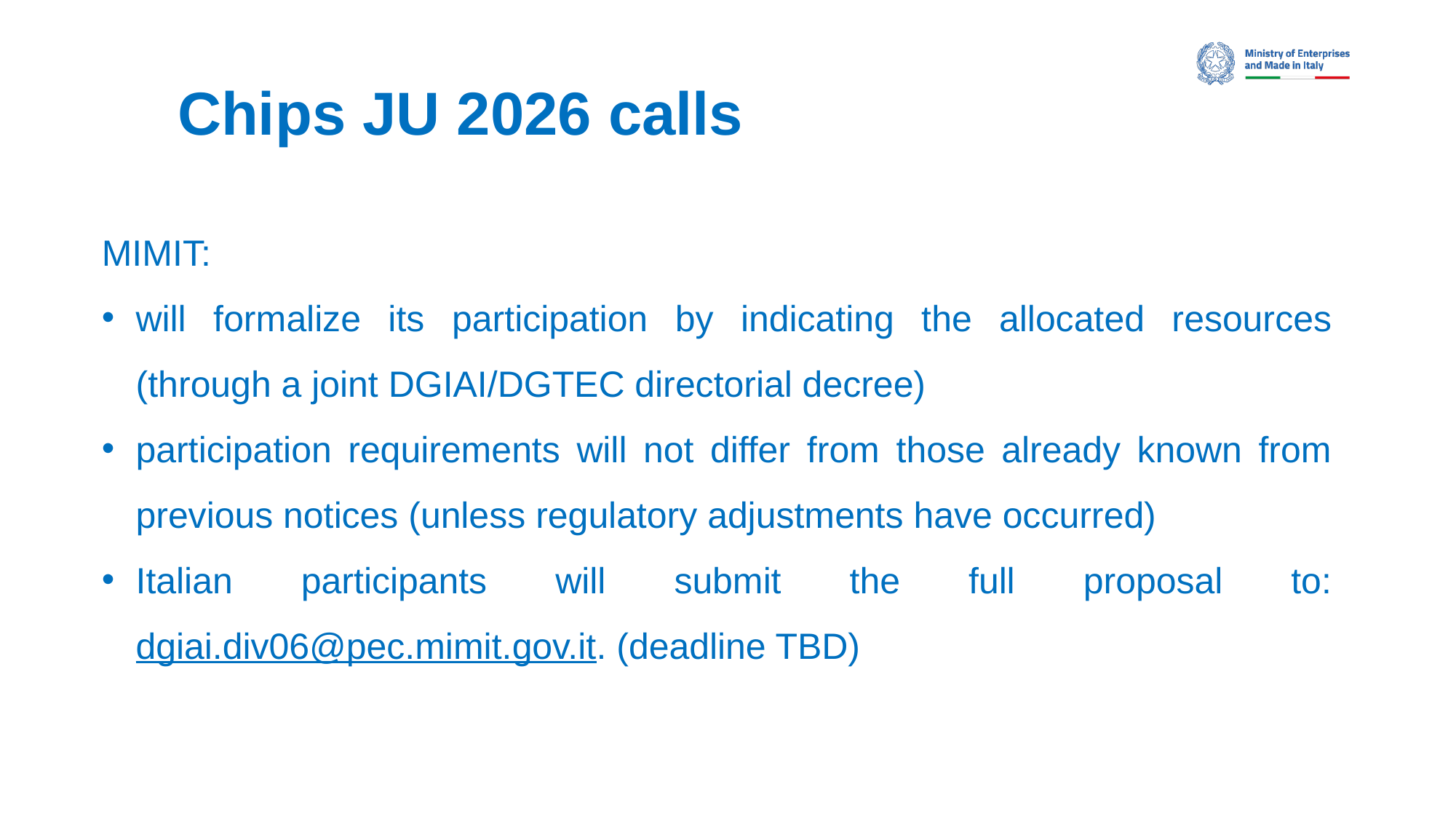

# Chips JU 2026 calls
MIMIT:
will formalize its participation by indicating the allocated resources (through a joint DGIAI/DGTEC directorial decree)
participation requirements will not differ from those already known from previous notices (unless regulatory adjustments have occurred)
Italian participants will submit the full proposal to: dgiai.div06@pec.mimit.gov.it. (deadline TBD)